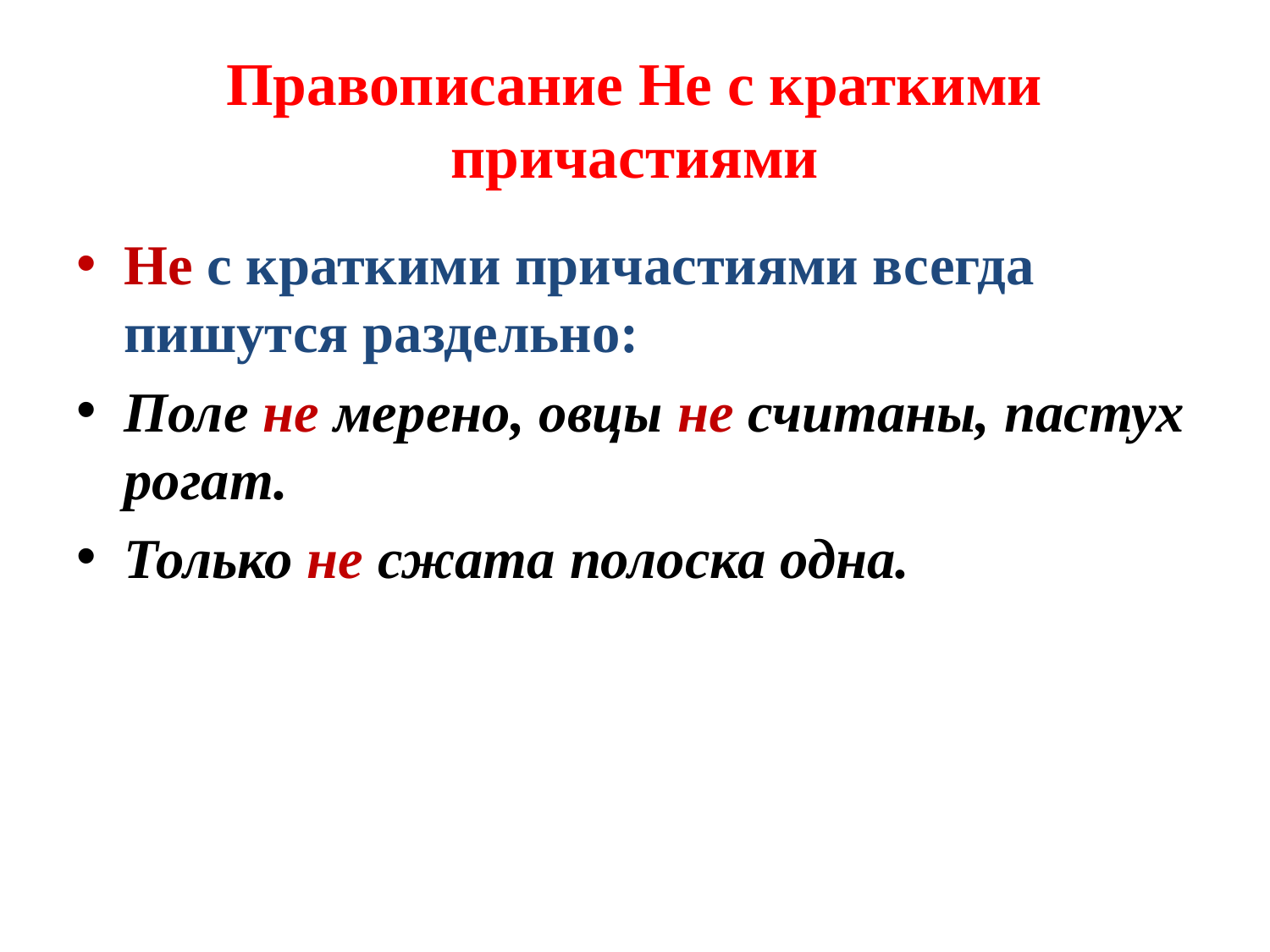

# Правописание Не с краткими причастиями
Не с краткими причастиями всегда пишутся раздельно:
Поле не мерено, овцы не считаны, пастух рогат.
Только не сжата полоска одна.